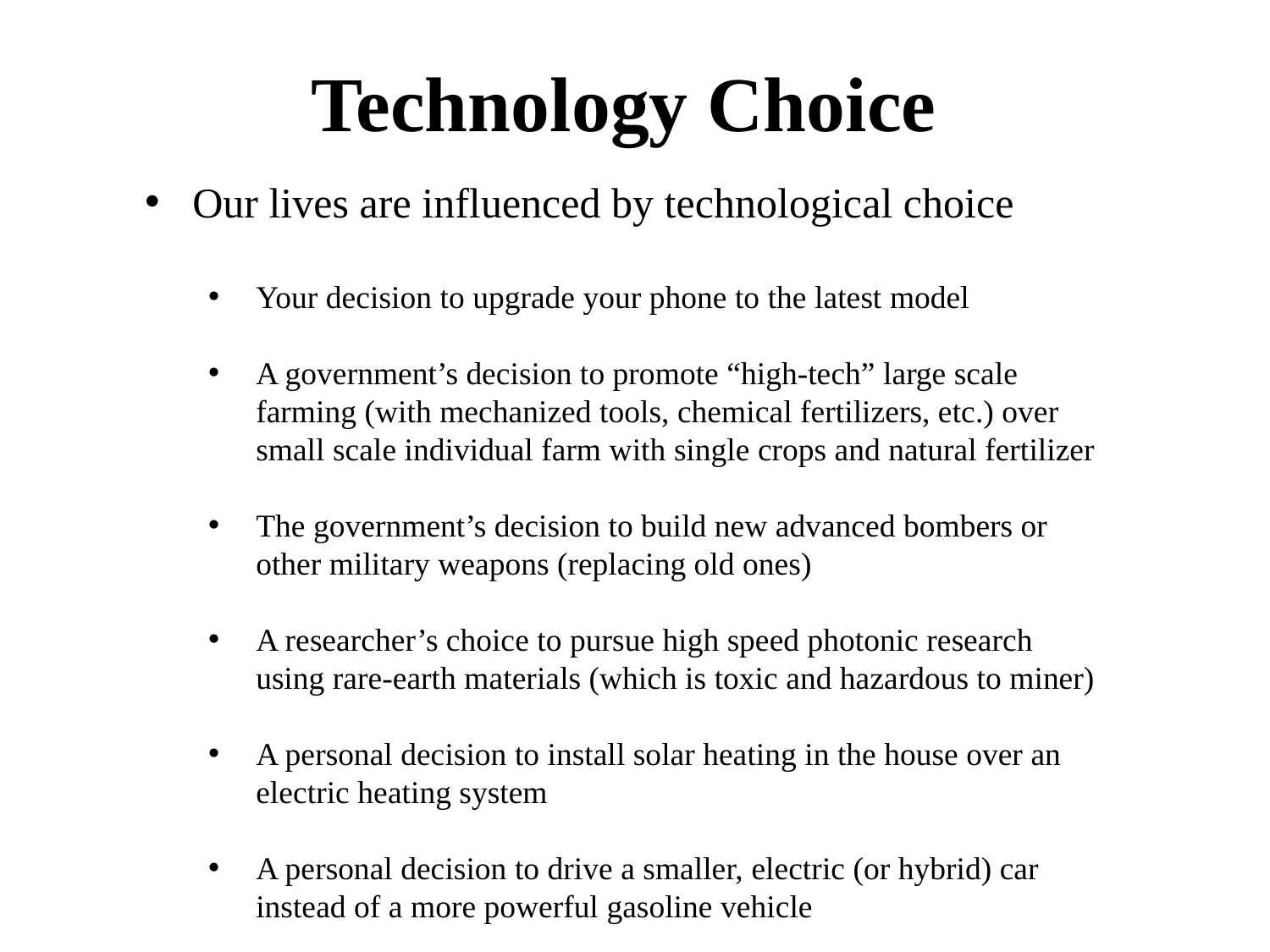

# Technology Choice
Our lives are influenced by technological choice

Your decision to upgrade your phone to the latest model

A government’s decision to promote “high-tech” large scale farming (with mechanized tools, chemical fertilizers, etc.) over small scale individual farm with single crops and natural fertilizer

The government’s decision to build new advanced bombers or other military weapons (replacing old ones)

A researcher’s choice to pursue high speed photonic research using rare-earth materials (which is toxic and hazardous to miner)

A personal decision to install solar heating in the house over an electric heating system

A personal decision to drive a smaller, electric (or hybrid) car instead of a more powerful gasoline vehicle